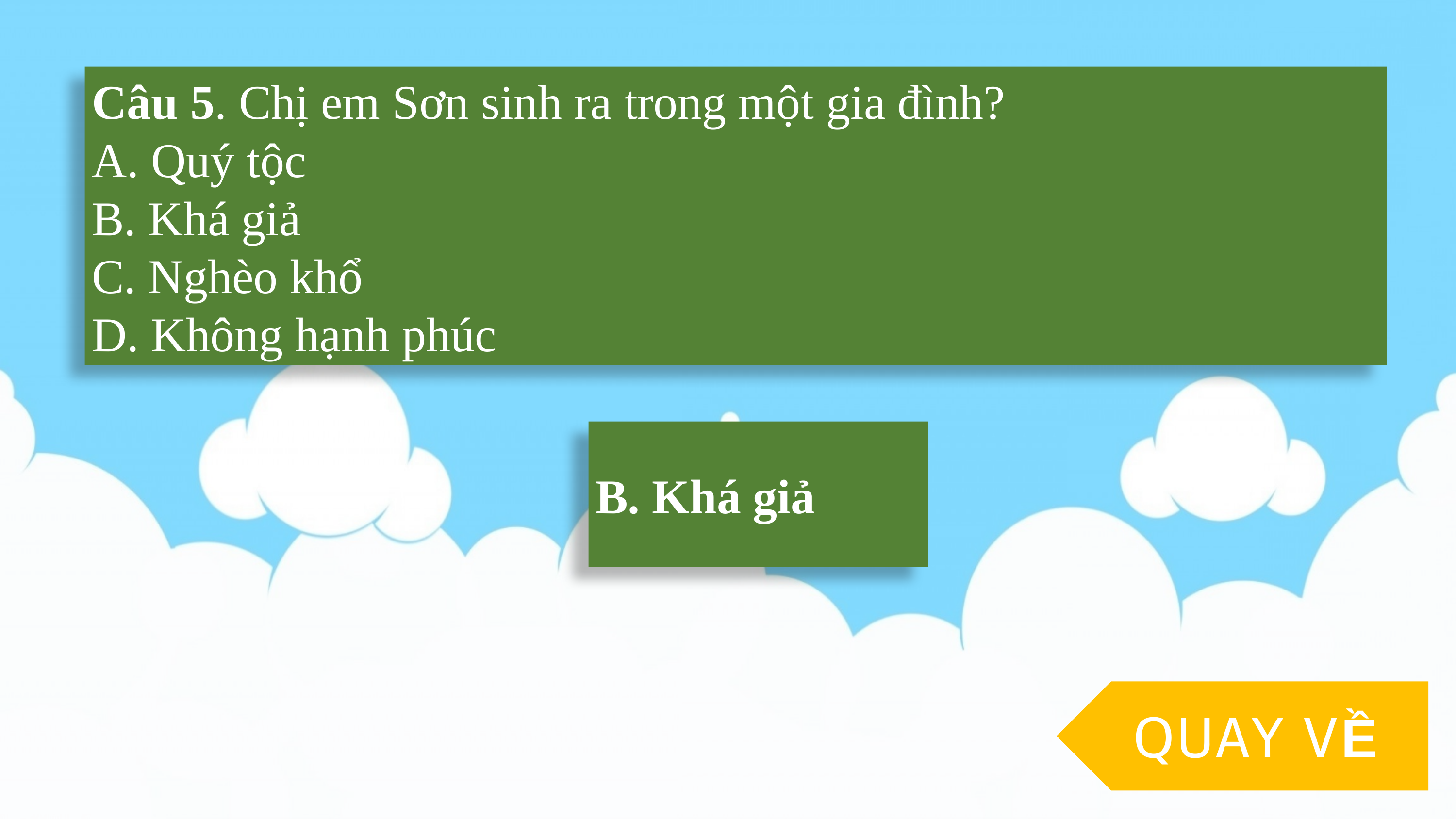

Câu 5. Chị em Sơn sinh ra trong một gia đình?
A. Quý tộc
B. Khá giả
C. Nghèo khổ
D. Không hạnh phúc
B. Khá giả
QUAY VỀ